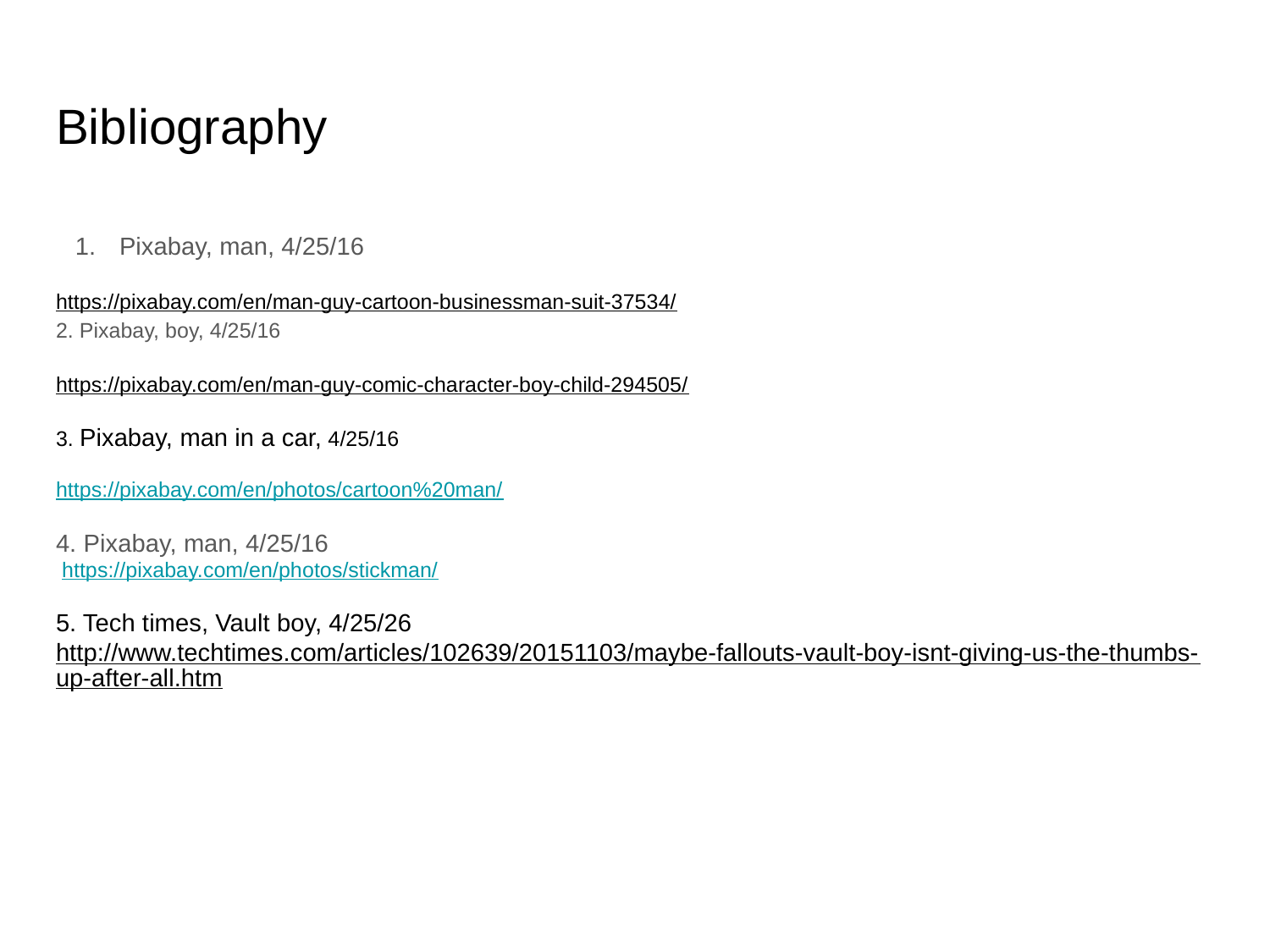

# Bibliography
Pixabay, man, 4/25/16
https://pixabay.com/en/man-guy-cartoon-businessman-suit-37534/
2. Pixabay, boy, 4/25/16
https://pixabay.com/en/man-guy-comic-character-boy-child-294505/

3. Pixabay, man in a car, 4/25/16

https://pixabay.com/en/photos/cartoon%20man/

4. Pixabay, man, 4/25/16
 https://pixabay.com/en/photos/stickman/

5. Tech times, Vault boy, 4/25/26
http://www.techtimes.com/articles/102639/20151103/maybe-fallouts-vault-boy-isnt-giving-us-the-thumbs-up-after-all.htm